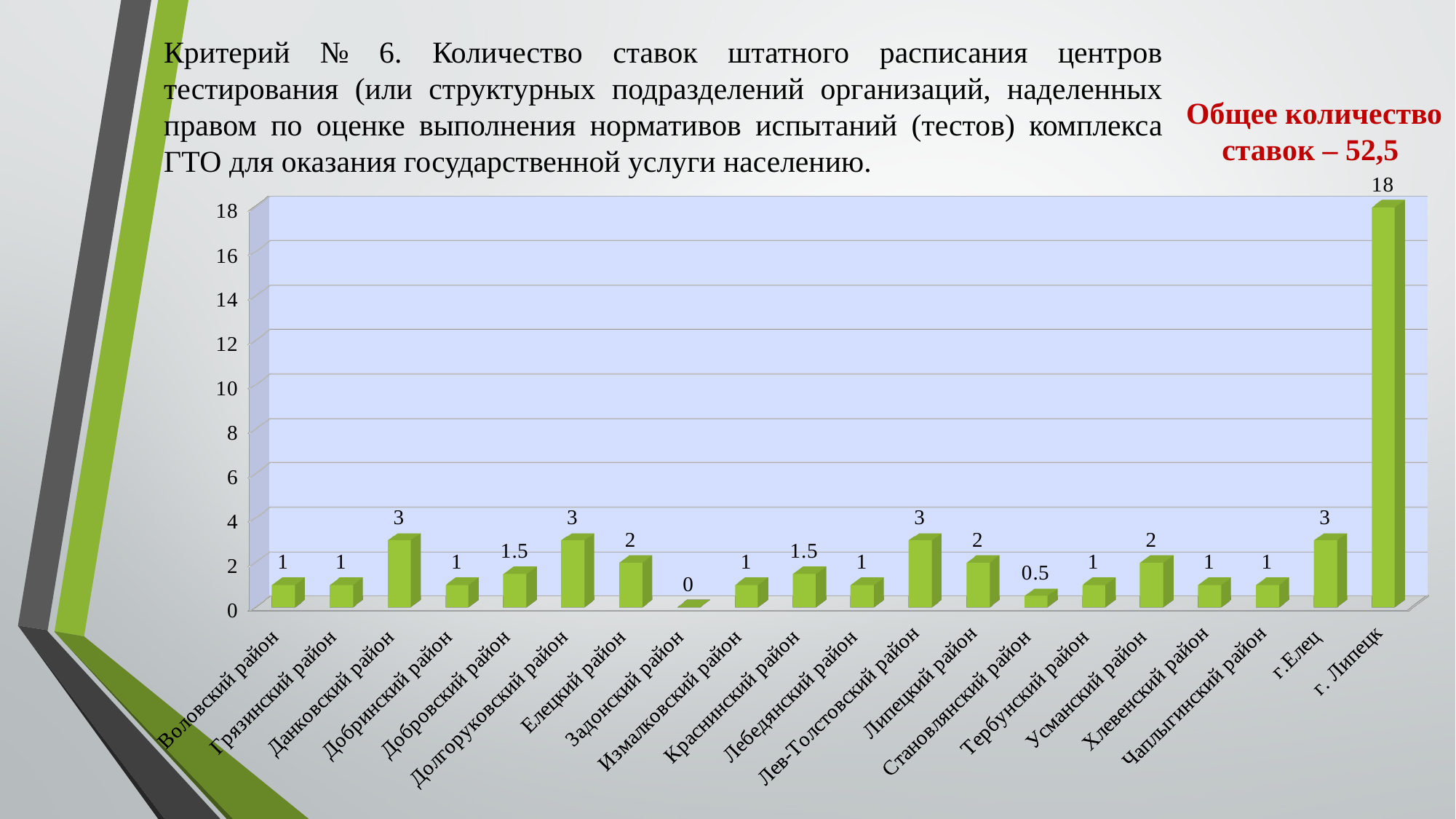

Критерий № 6. Количество ставок штатного расписания центров тестирования (или структурных подразделений организаций, наделенных правом по оценке выполнения нормативов испытаний (тестов) комплекса ГТО для оказания государственной услуги населению.
Общее количество ставок – 52,5

[unsupported chart]